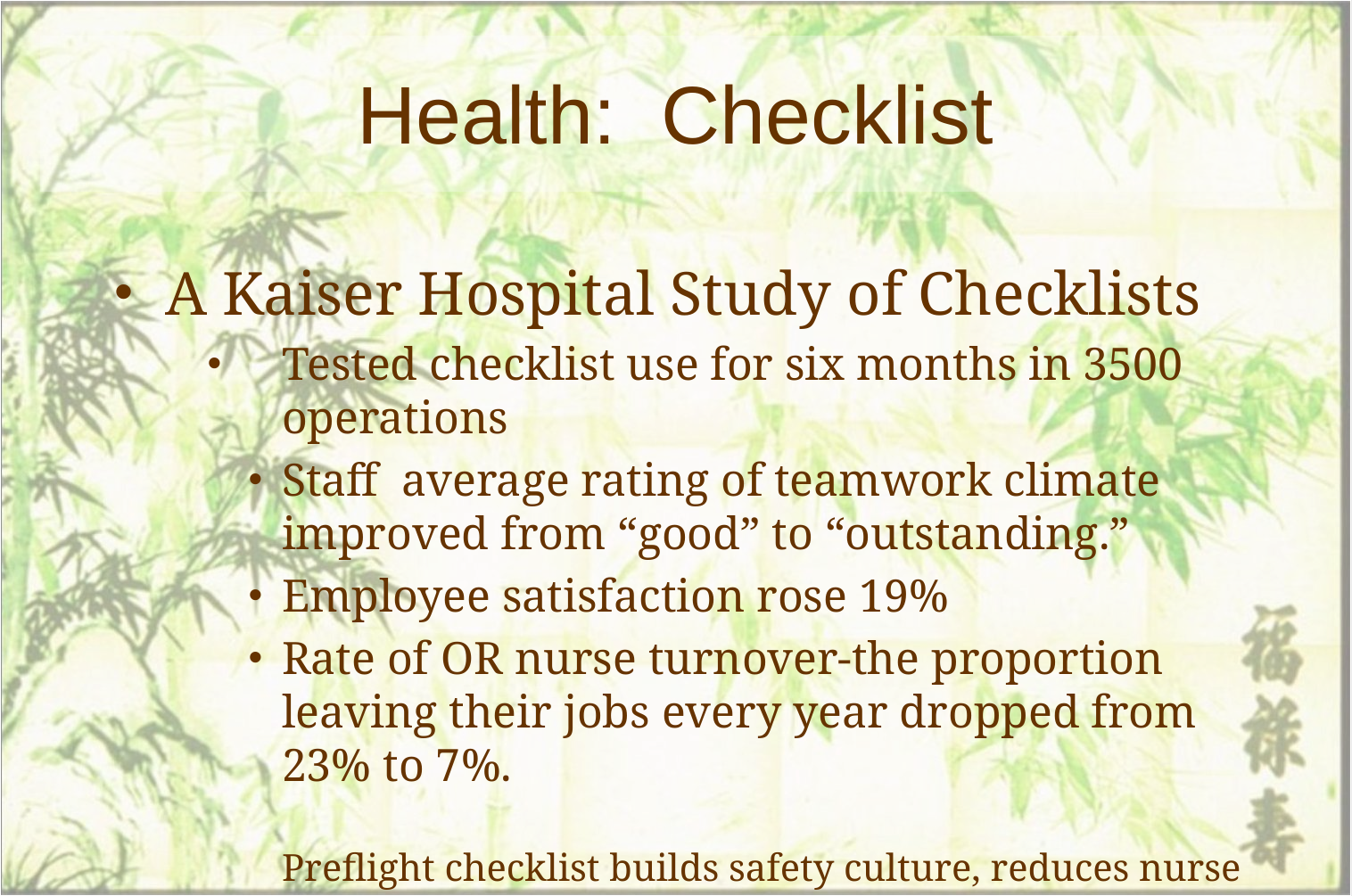

# Health:  Checklist
A Kaiser Hospital Study of Checklists
Tested checklist use for six months in 3500 operations
Staff  average rating of teamwork climate improved from “good” to “outstanding.”
Employee satisfaction rose 19%
Rate of OR nurse turnover-the proportion leaving their jobs every year dropped from 23% to 7%.
Preflight checklist builds safety culture, reduces nurse turnover. OR Manager, 2003, 12, 1-4.